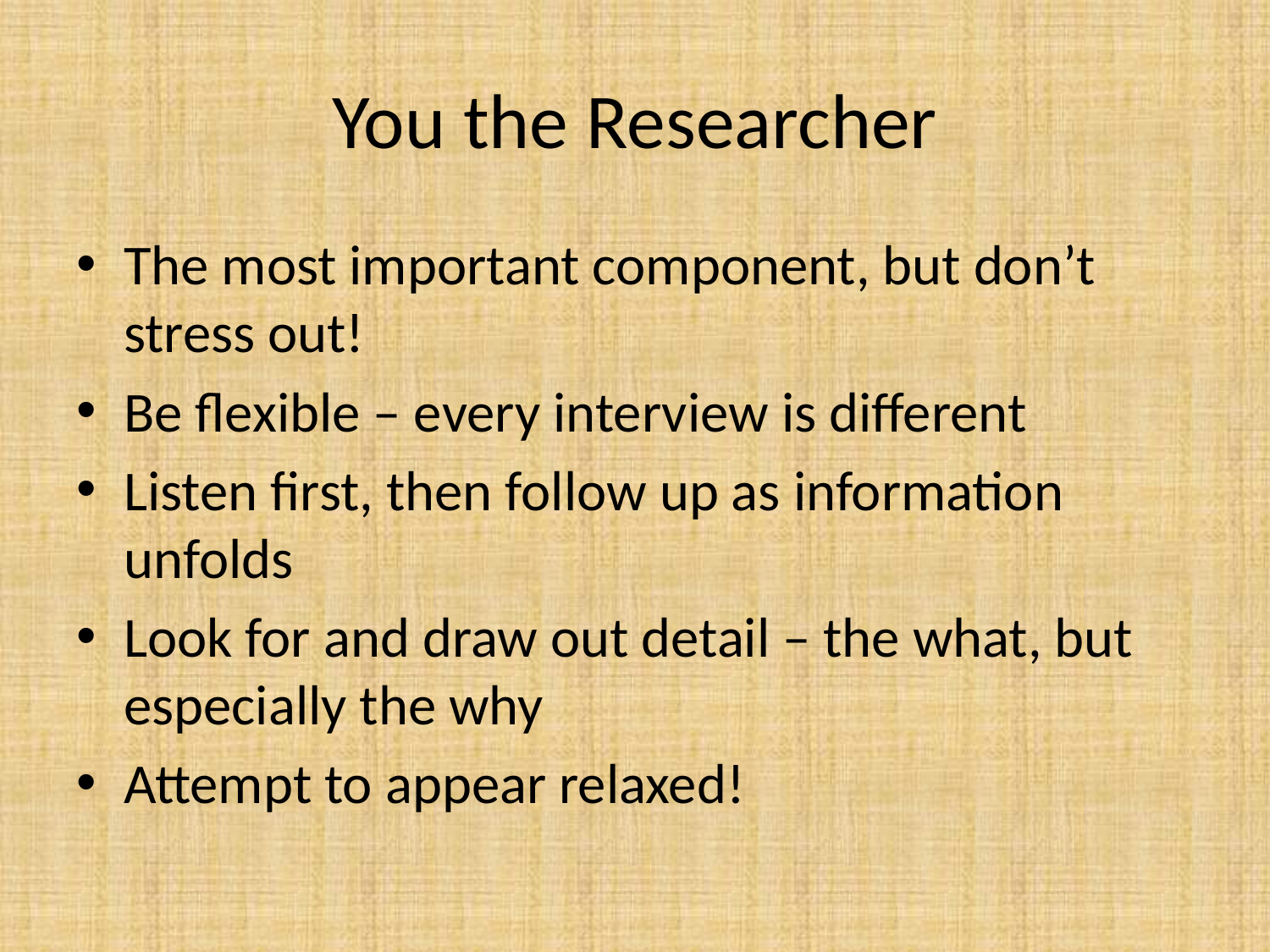

# You the Researcher
The most important component, but don’t stress out!
Be flexible – every interview is different
Listen first, then follow up as information unfolds
Look for and draw out detail – the what, but especially the why
Attempt to appear relaxed!